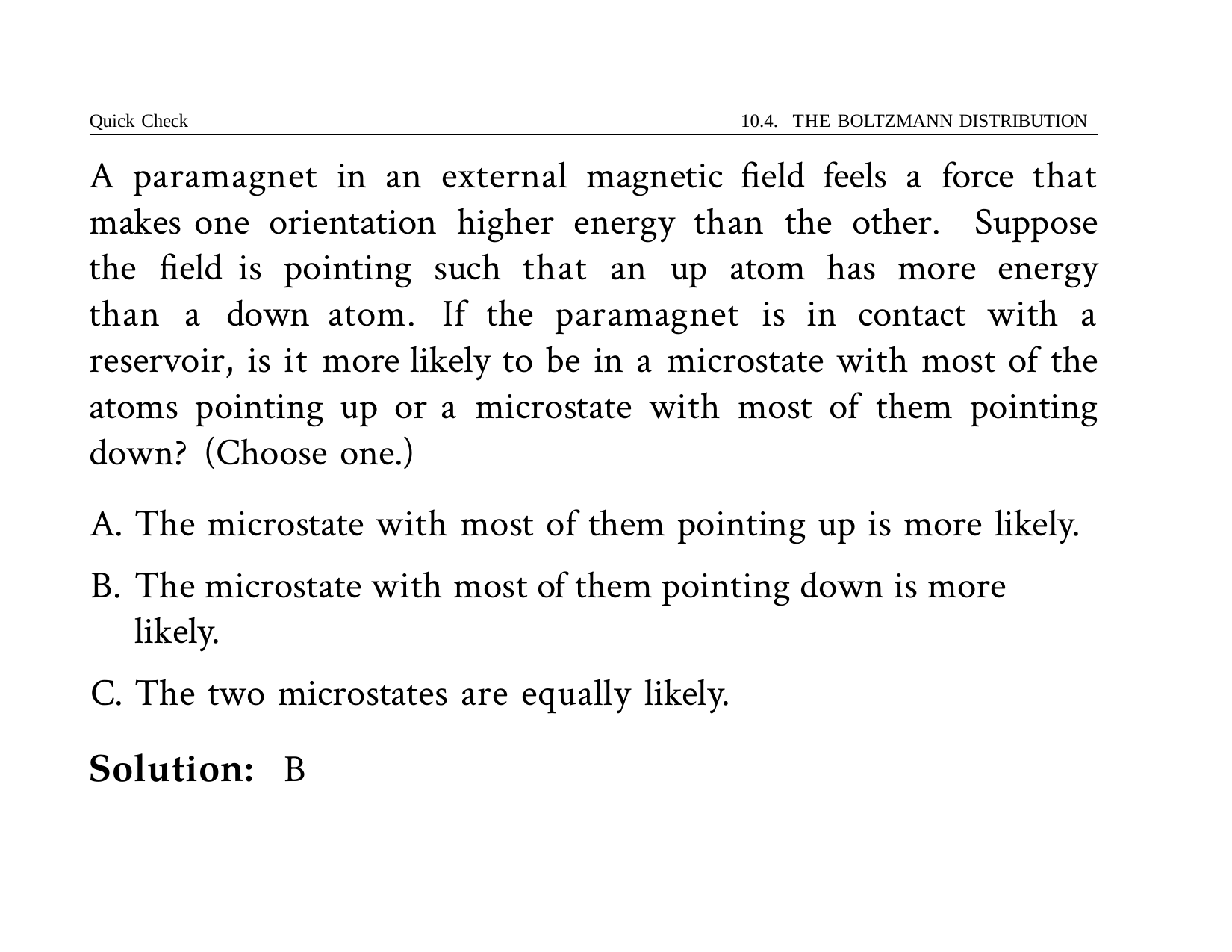

Quick Check	10.4.  THE BOLTZMANN DISTRIBUTION
A paramagnet in an external magnetic field feels a force that makes one orientation higher energy than the other.  Suppose the field is pointing such that an up atom has more energy than a down atom. If the paramagnet is in contact with a reservoir, is it more likely to be in a microstate with most of the atoms pointing up or a microstate with most of them pointing down? (Choose one.)
The microstate with most of them pointing up is more likely.
The microstate with most of them pointing down is more likely.
The two microstates are equally likely.
Solution:  B